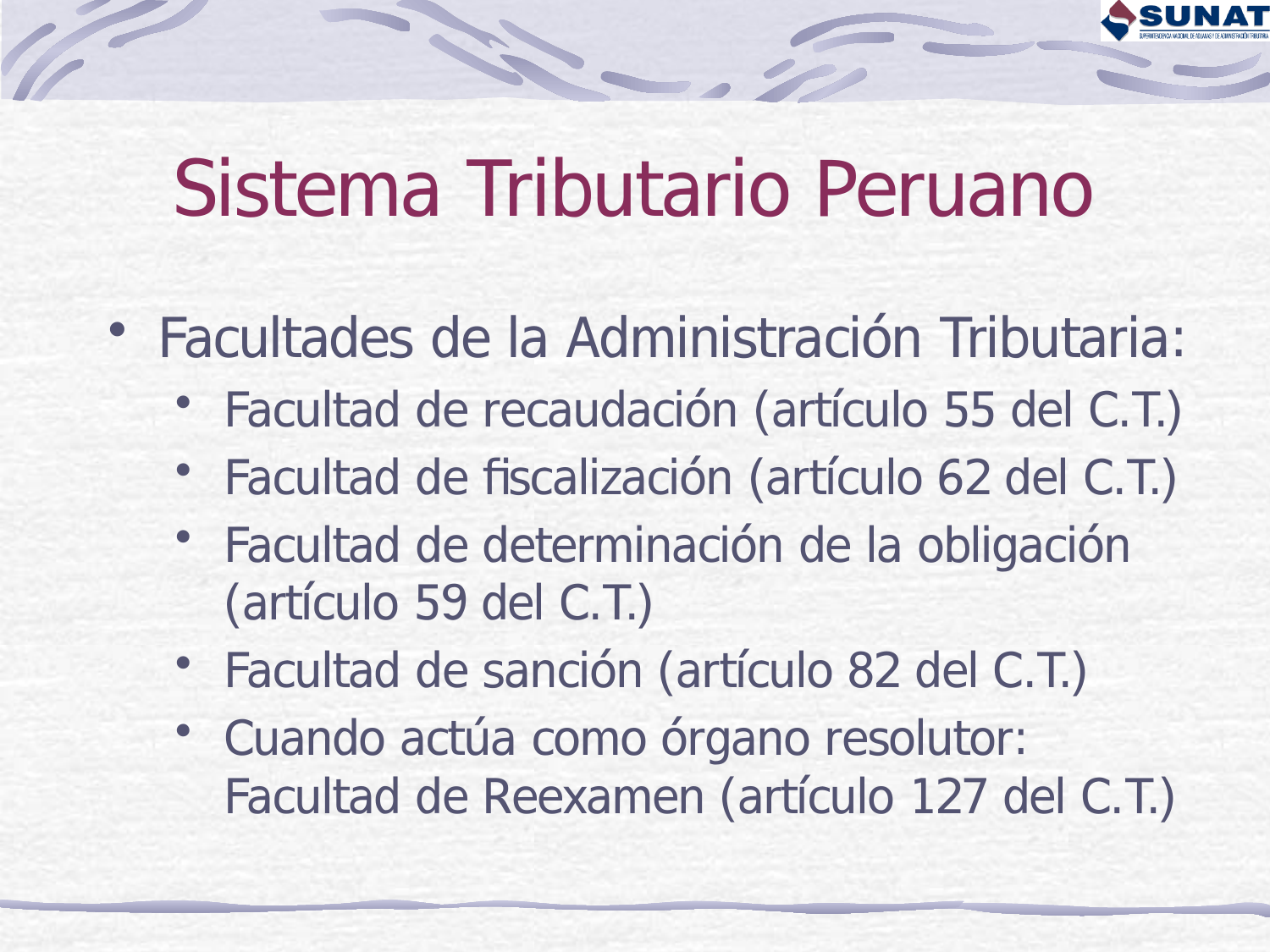

# Sistema Tributario Peruano
Facultades de la Administración Tributaria:
Facultad de recaudación (artículo 55 del C.T.)
Facultad de fiscalización (artículo 62 del C.T.)
Facultad de determinación de la obligación (artículo 59 del C.T.)
Facultad de sanción (artículo 82 del C.T.)
Cuando actúa como órgano resolutor: Facultad de Reexamen (artículo 127 del C.T.)